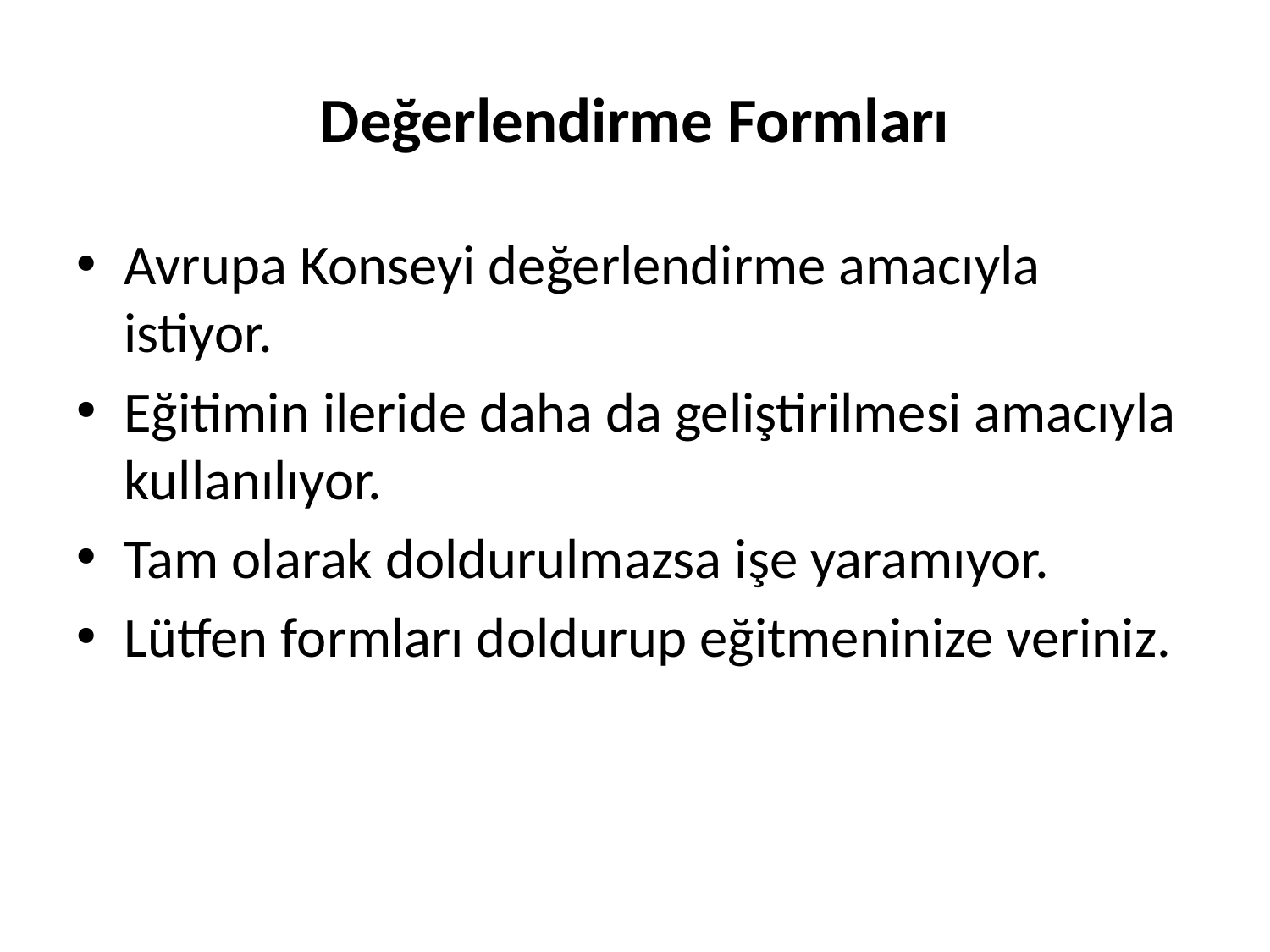

# Değerlendirme Formları
Avrupa Konseyi değerlendirme amacıyla istiyor.
Eğitimin ileride daha da geliştirilmesi amacıyla kullanılıyor.
Tam olarak doldurulmazsa işe yaramıyor.
Lütfen formları doldurup eğitmeninize veriniz.